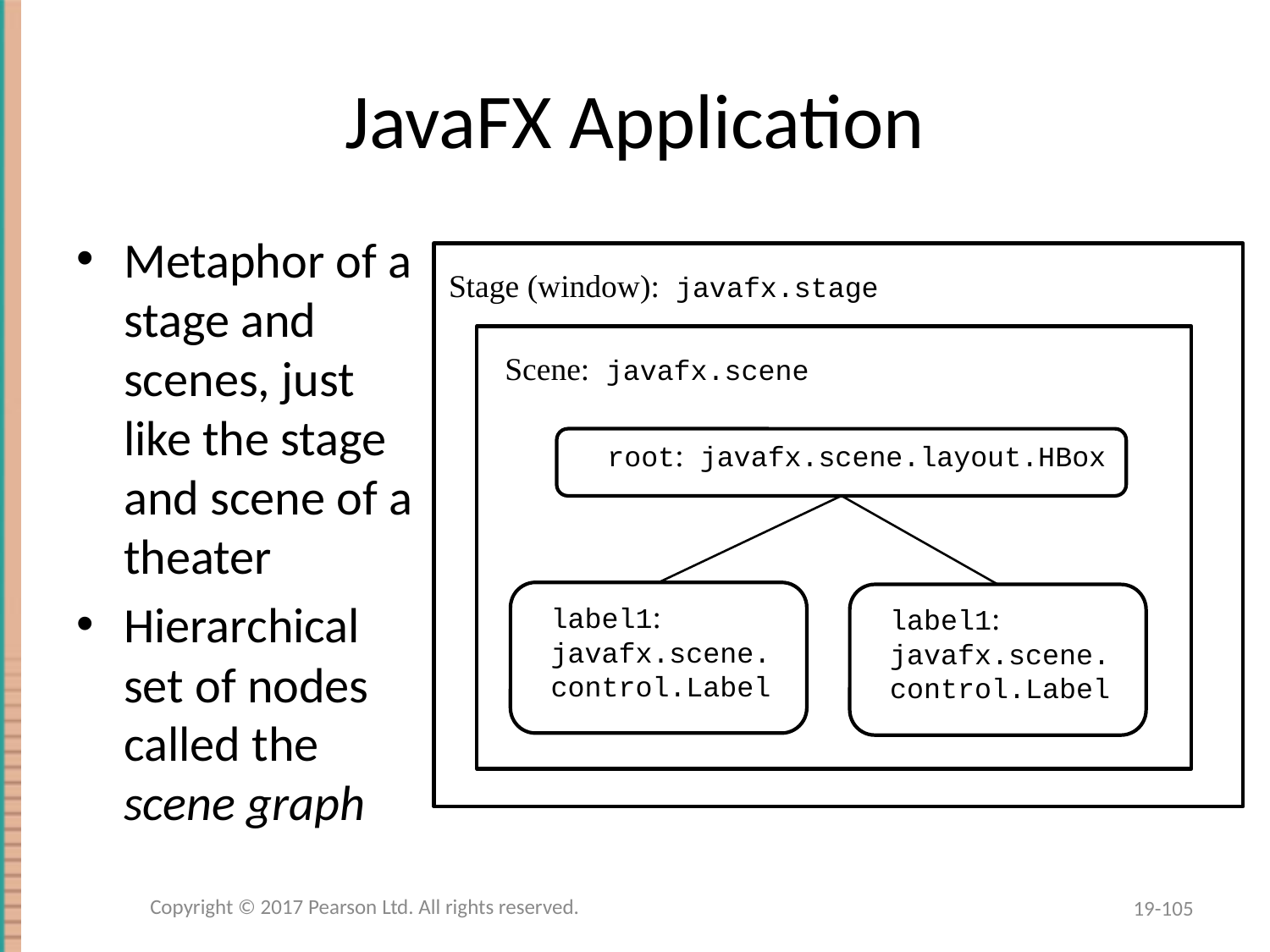

# JavaFX Application
Metaphor of a stage and scenes, just like the stage and scene of a theater
Hierarchical set of nodes called the scene graph

Stage (window):  javafx.stage

Scene:  javafx.scene
root:  javafx.scene.layout.HBox

label1: javafx.scene.
control.Label
label1: javafx.scene.
control.Label
Copyright © 2017 Pearson Ltd. All rights reserved.
19-105